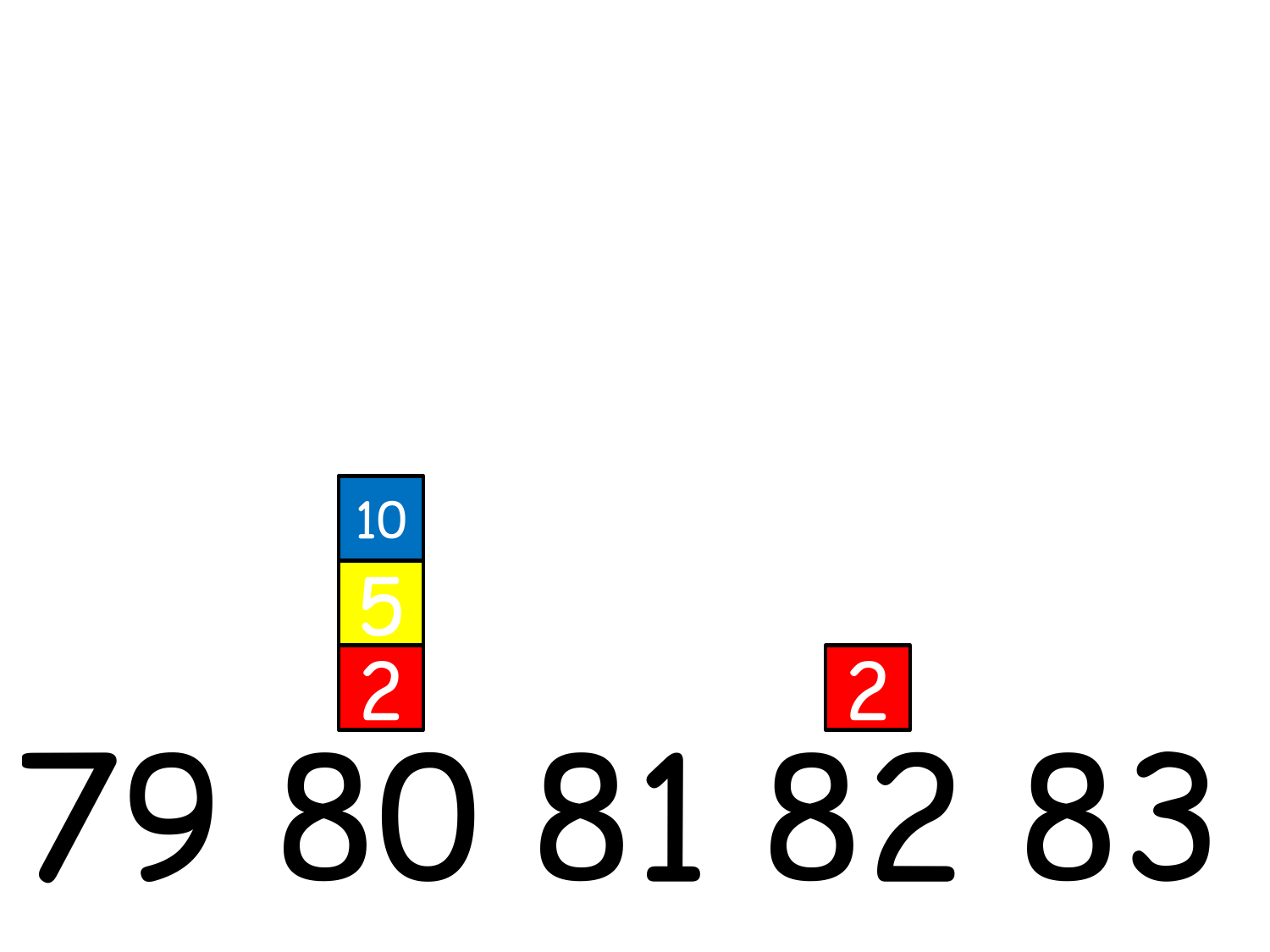

10
5
2
2
 79 80 81 82 83